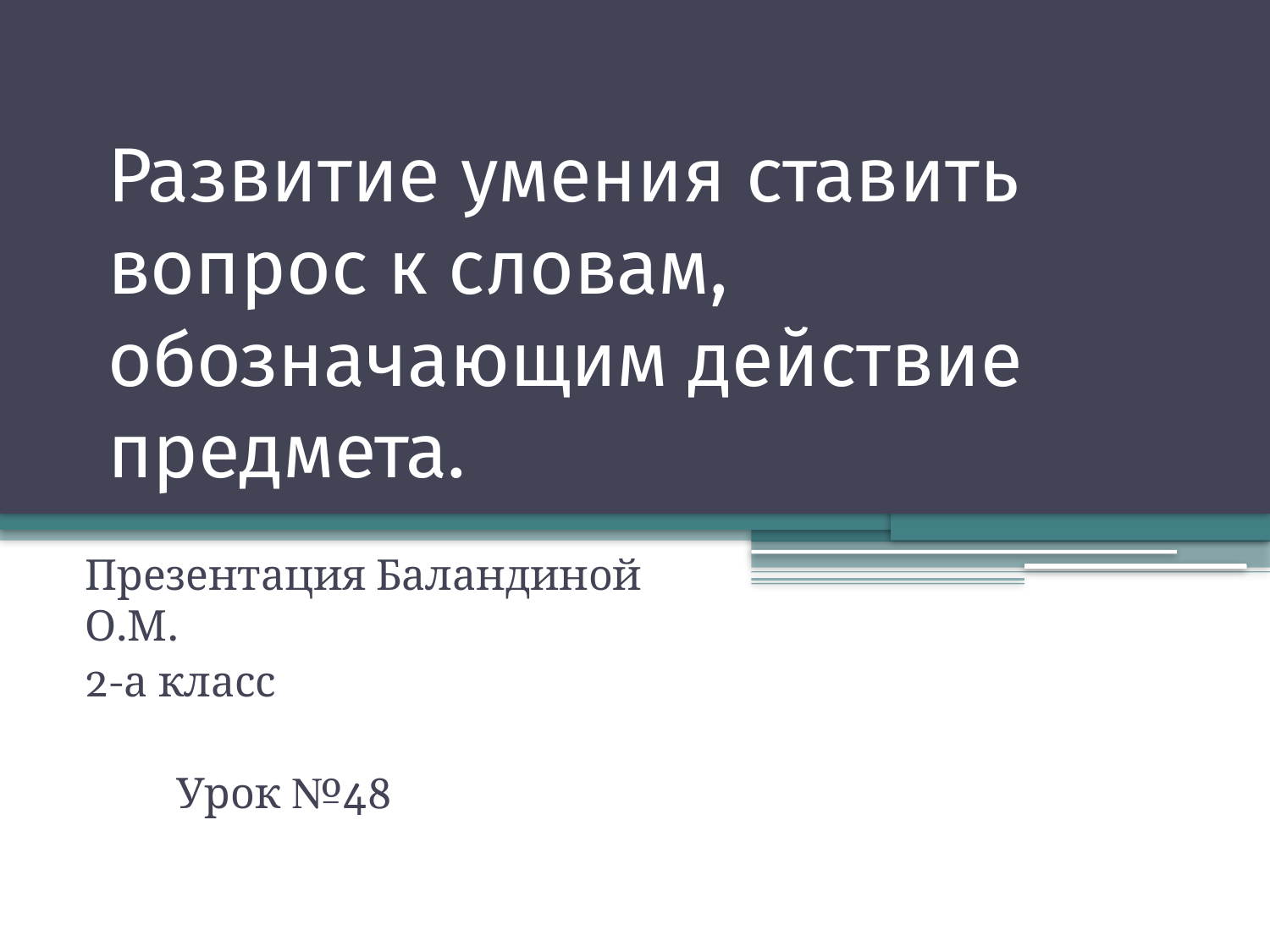

# Развитие умения ставить вопрос к словам, обозначающим действие предмета.
Презентация Баландиной О.М.
2-а класс

         Урок №48